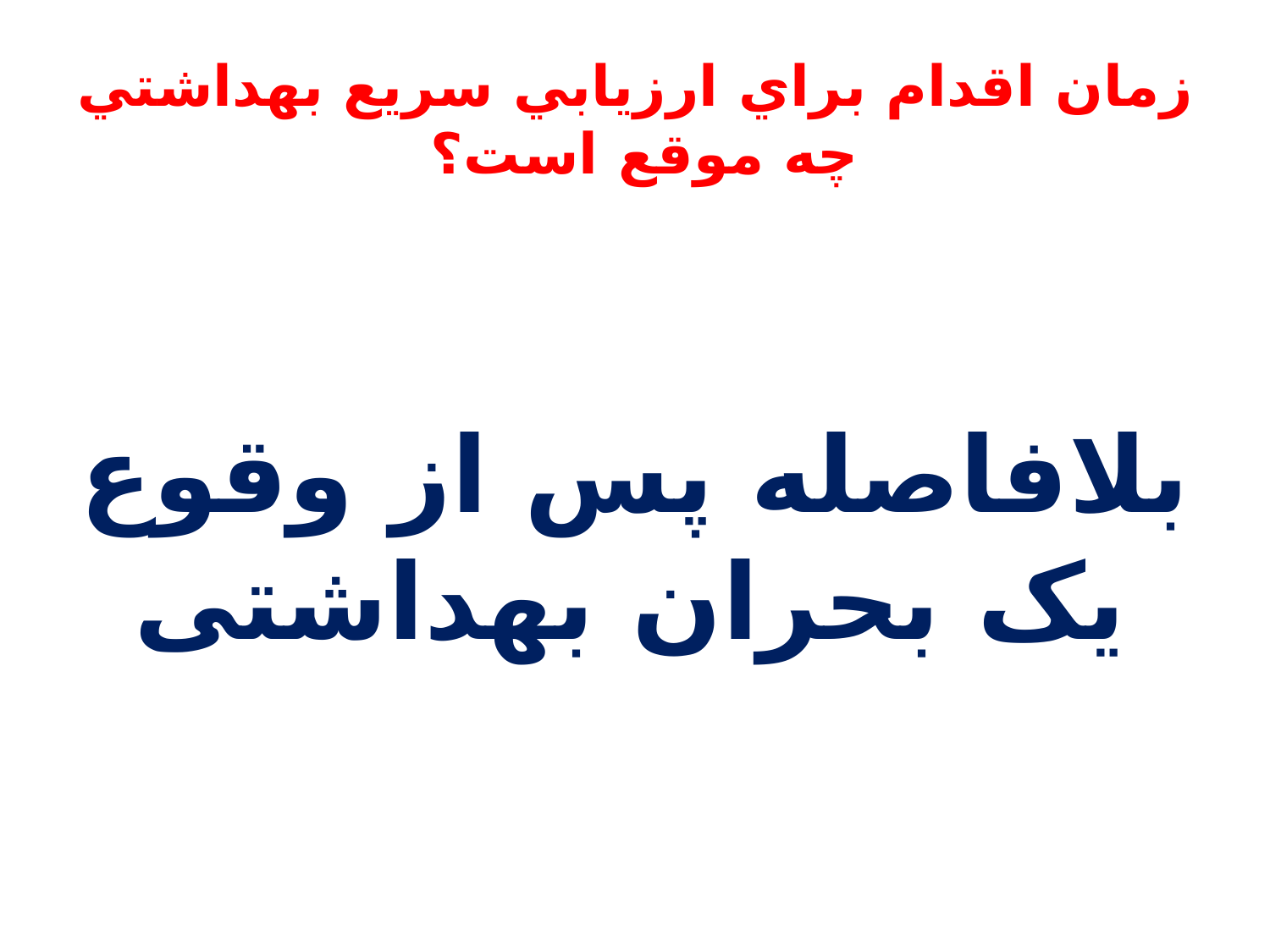

# زمان اقدام براي ارزيابي سريع بهداشتي چه موقع است؟

بلافاصله پس از وقوع یک بحران بهداشتی